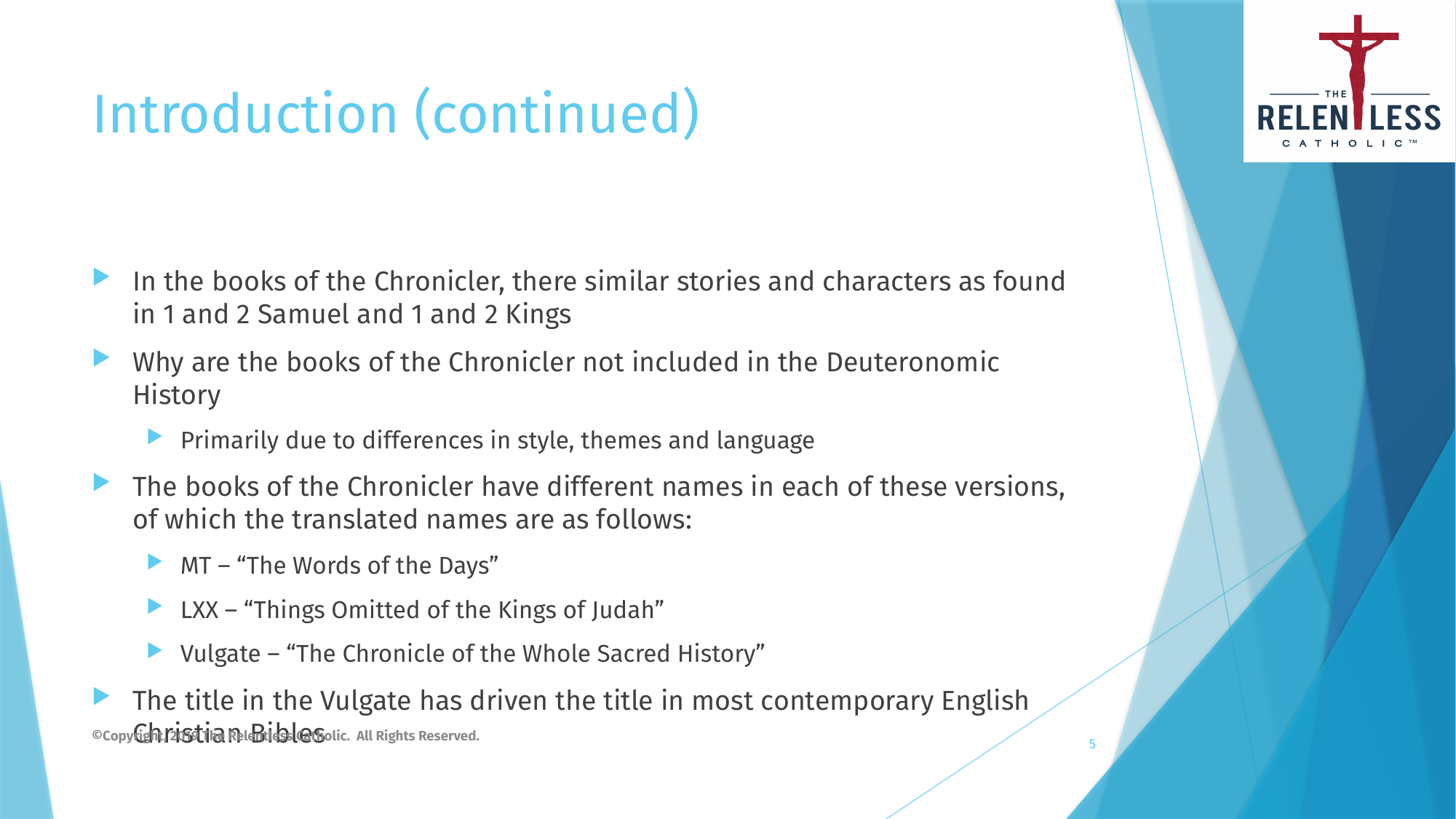

# Introduction (continued)
In the books of the Chronicler, there similar stories and characters as found in 1 and 2 Samuel and 1 and 2 Kings
Why are the books of the Chronicler not included in the Deuteronomic History
Primarily due to differences in style, themes and language
The books of the Chronicler have different names in each of these versions, of which the translated names are as follows:
MT – “The Words of the Days”
LXX – “Things Omitted of the Kings of Judah”
Vulgate – “The Chronicle of the Whole Sacred History”
The title in the Vulgate has driven the title in most contemporary English Christian Bibles

©Copyright, 2019 The Relentless Catholic.  All Rights Reserved.

5